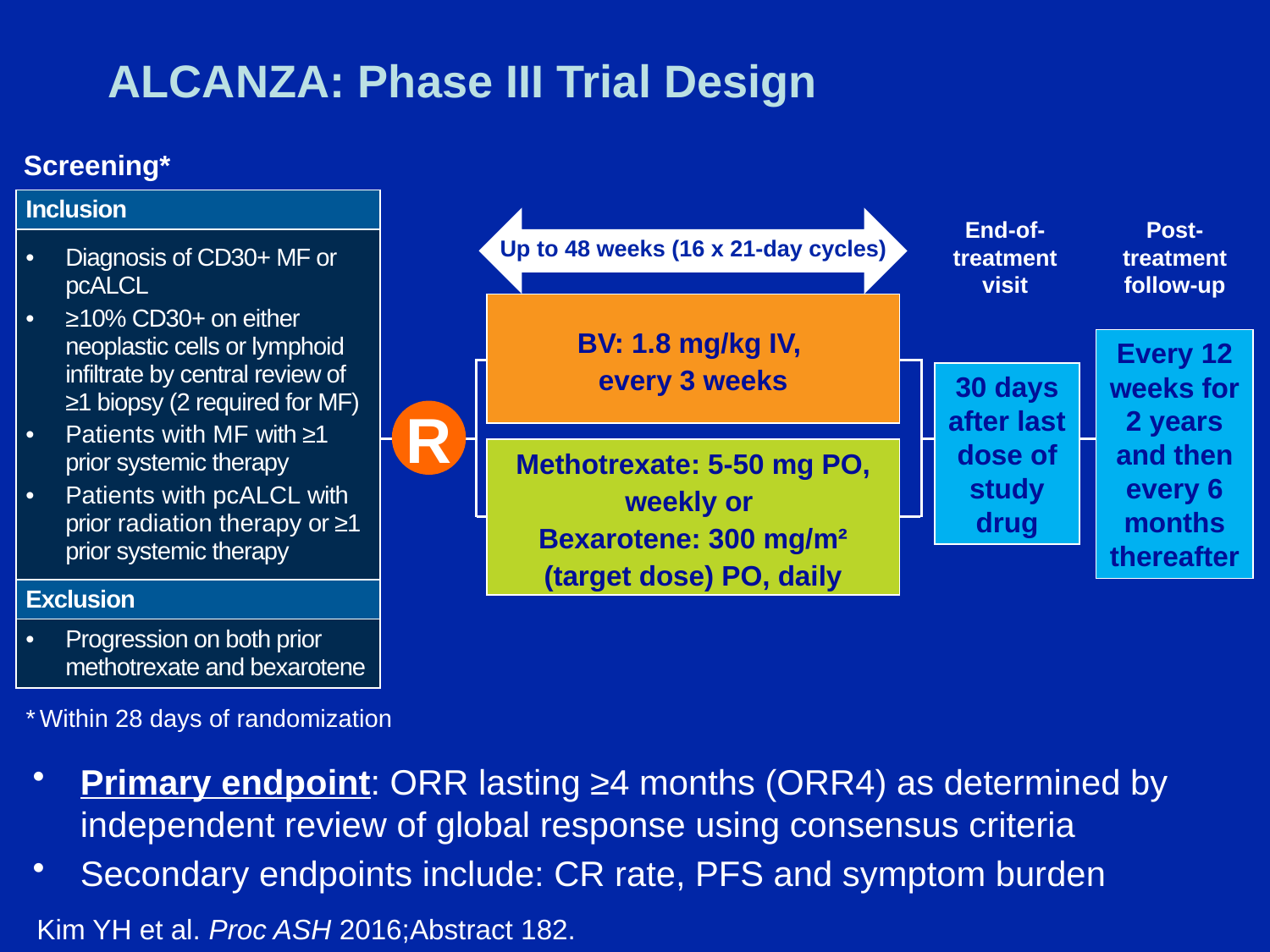

# ALCANZA: Phase III Trial Design
Screening*
| Inclusion |
| --- |
| Diagnosis of CD30+ MF or pcALCL ≥10% CD30+ on either neoplastic cells or lymphoid infiltrate by central review of ≥1 biopsy (2 required for MF) Patients with MF with ≥1 prior systemic therapy Patients with pcALCL with prior radiation therapy or ≥1 prior systemic therapy |
| Exclusion |
| Progression on both prior methotrexate and bexarotene |

End-of-treatment visit
Post-treatment follow-up
Up to 48 weeks (16 x 21-day cycles)
BV: 1.8 mg/kg IV,
every 3 weeks
30 days after last dose of study drug
Every 12 weeks for 2 years and then every 6 months thereafter
R
Methotrexate: 5-50 mg PO, weekly or
Bexarotene: 300 mg/m² (target dose) PO, daily
* Within 28 days of randomization
Primary endpoint: ORR lasting ≥4 months (ORR4) as determined by independent review of global response using consensus criteria
Secondary endpoints include: CR rate, PFS and symptom burden
Kim YH et al. Proc ASH 2016;Abstract 182.